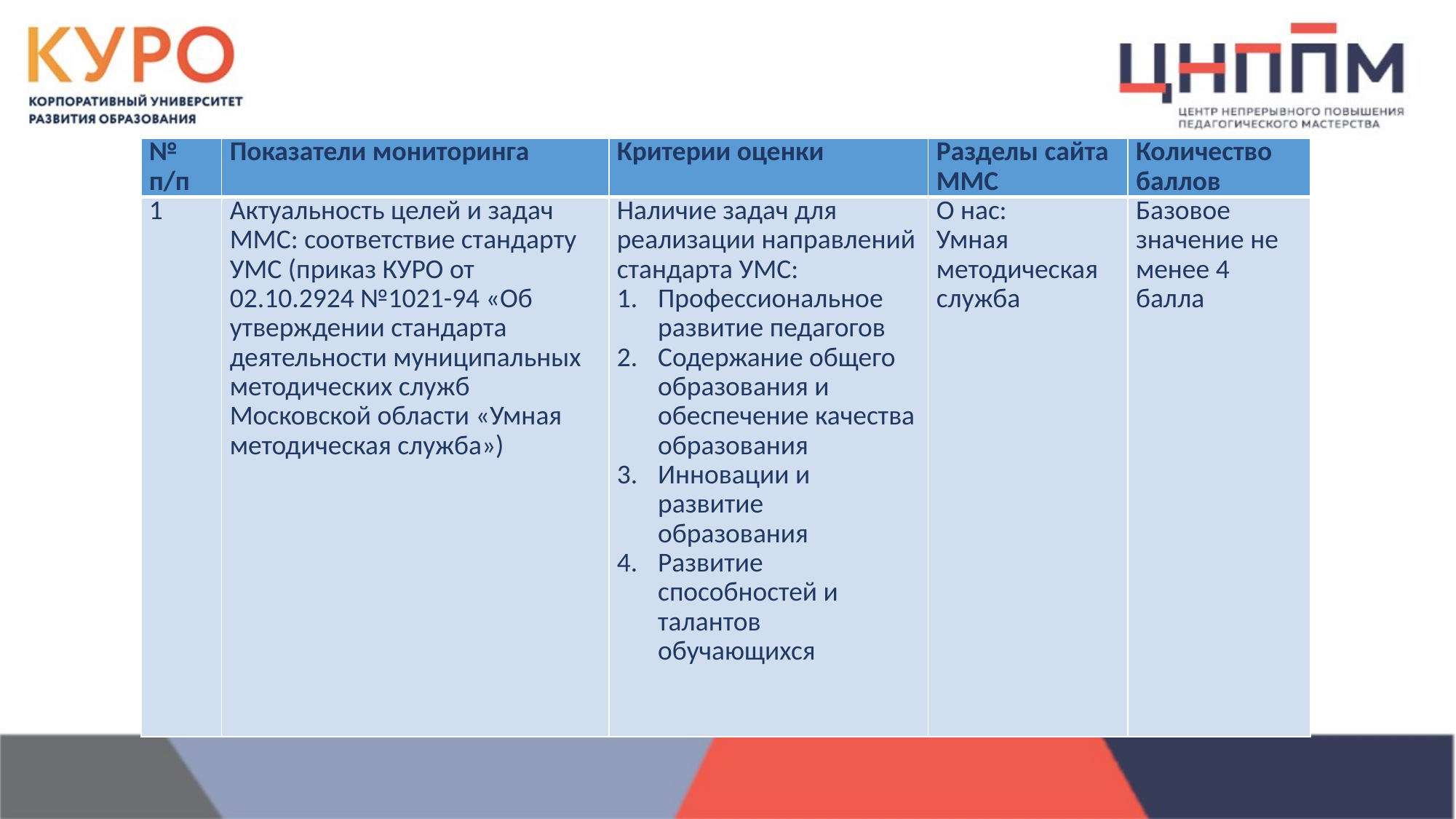

| № п/п | Показатели мониторинга | Критерии оценки | Разделы сайта ММС | Количество баллов |
| --- | --- | --- | --- | --- |
| 1 | Актуальность целей и задач ММС: соответствие стандарту УМС (приказ КУРО от 02.10.2924 №1021-94 «Об утверждении стандарта деятельности муниципальных методических служб Московской области «Умная методическая служба») | Наличие задач для реализации направлений стандарта УМС: Профессиональное развитие педагогов Содержание общего образования и обеспечение качества образования Инновации и развитие образования Развитие способностей и талантов обучающихся | О нас: Умная методическая служба | Базовое значение не менее 4 балла |